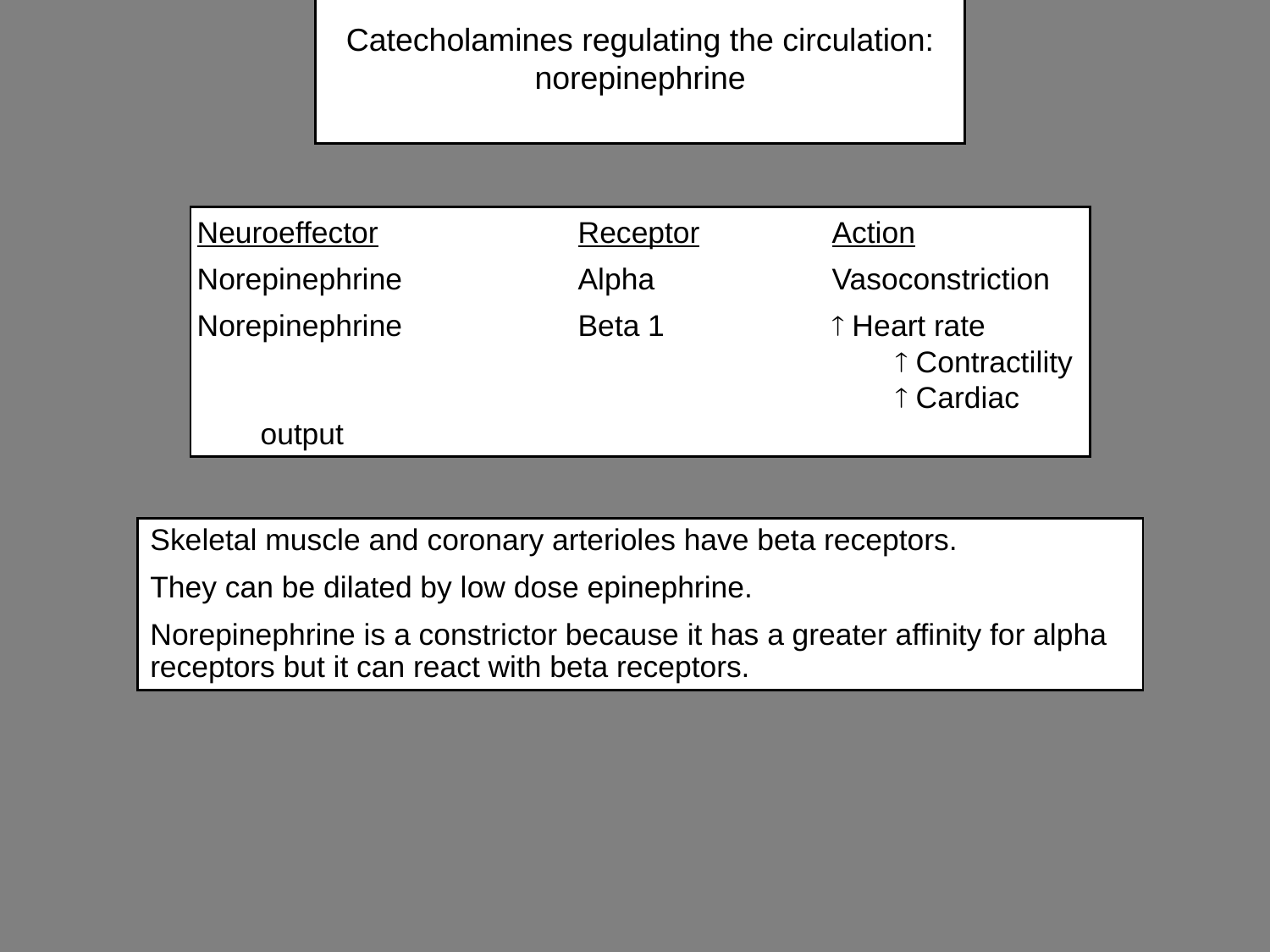

# Catecholamines regulating the circulation: norepinephrine
Neuroeffector		Receptor 	Action
Norepinephrine		Alpha		Vasoconstriction
Norepinephrine		Beta 1		↑ Heart rate
					↑ Contractility
					↑ Cardiac output
Skeletal muscle and coronary arterioles have beta receptors.
They can be dilated by low dose epinephrine.
Norepinephrine is a constrictor because it has a greater affinity for alpha receptors but it can react with beta receptors.